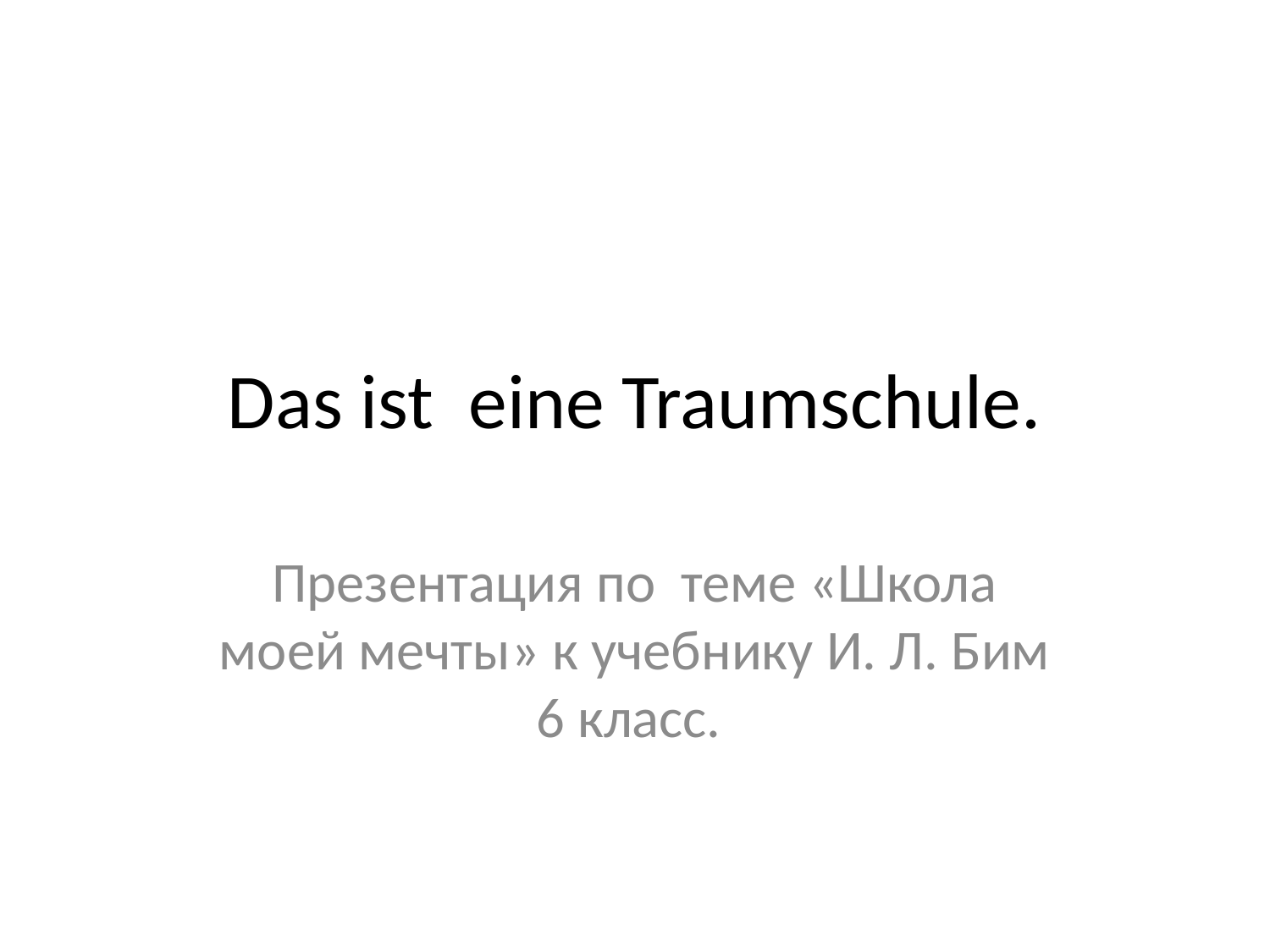

# Das ist  eine Traumschule.
Презентация по  теме «Школа моей мечты» к учебнику И. Л. Бим 6 класс.